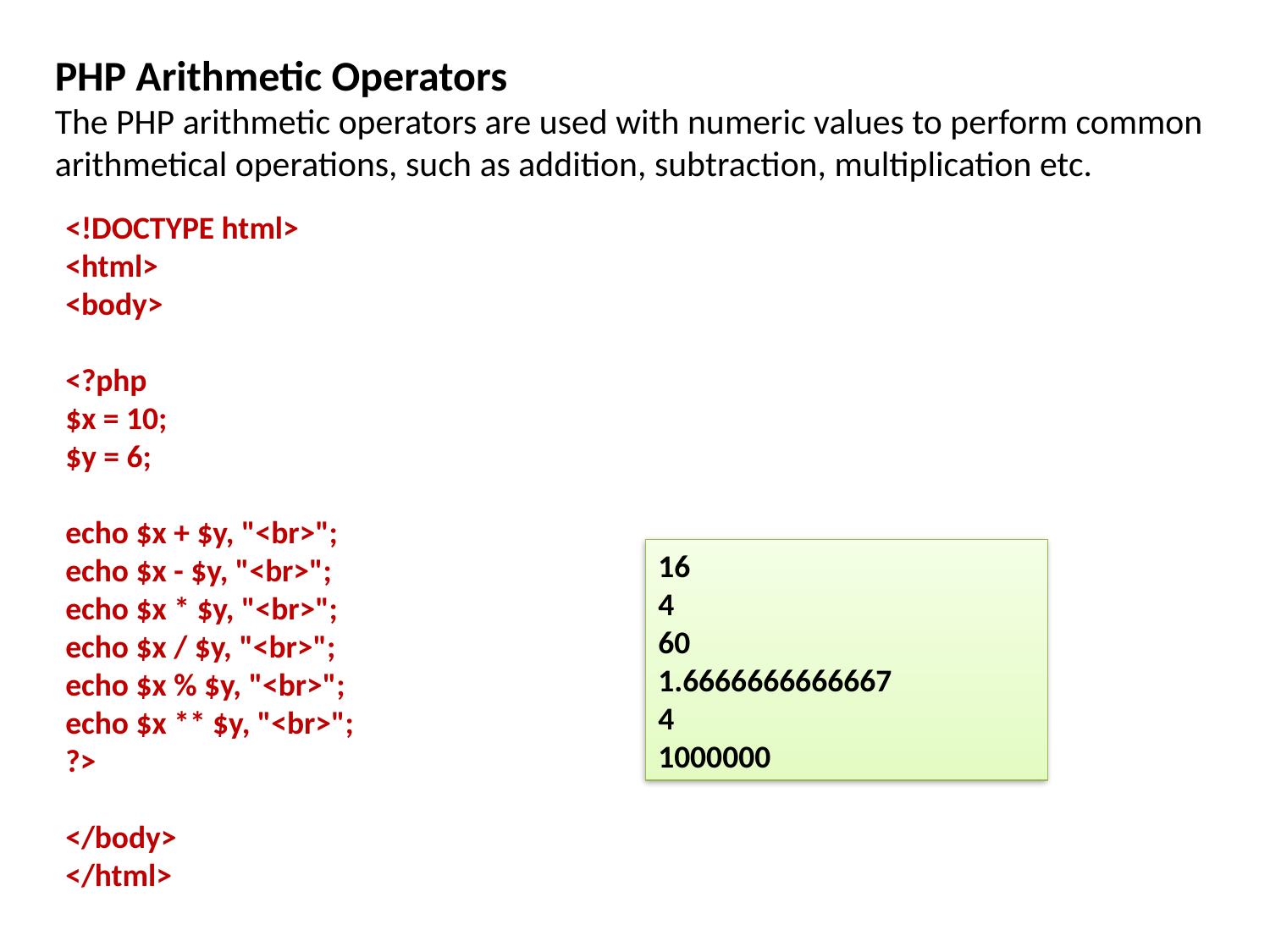

PHP Arithmetic Operators
The PHP arithmetic operators are used with numeric values to perform common arithmetical operations, such as addition, subtraction, multiplication etc.
<!DOCTYPE html>
<html>
<body>

<?php
$x = 10;
$y = 6;

echo $x + $y, "<br>";
echo $x - $y, "<br>";
echo $x * $y, "<br>";
echo $x / $y, "<br>";
echo $x % $y, "<br>";
echo $x ** $y, "<br>";
?>

</body>
</html>
16
4
60
1.6666666666667
4
1000000